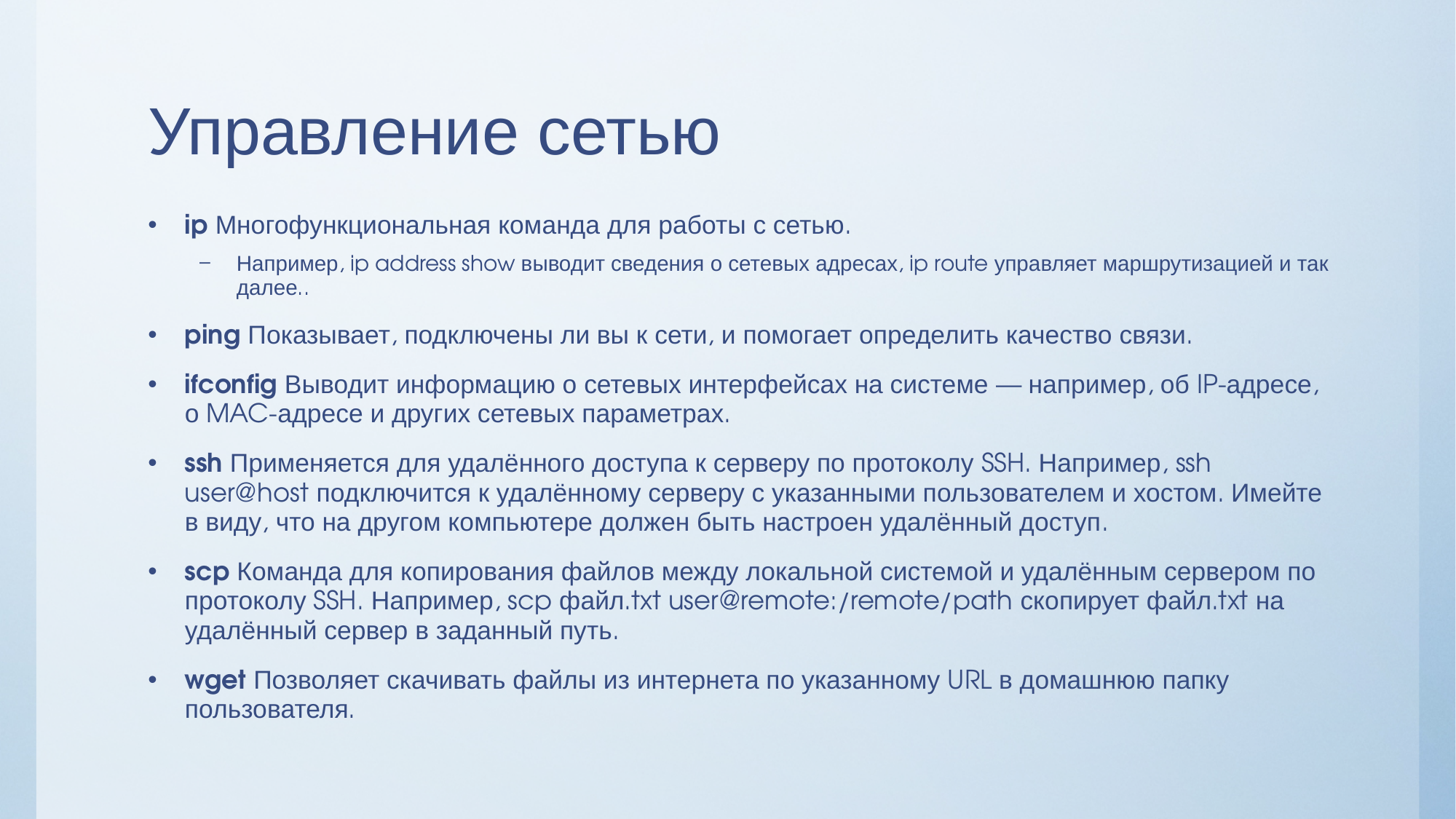

# Управление сетью
ip Многофункциональная команда для работы с сетью.
Например, ip address show выводит сведения о сетевых адресах, ip route управляет маршрутизацией и так далее..
ping Показывает, подключены ли вы к сети, и помогает определить качество связи.
ifconfig Выводит информацию о сетевых интерфейсах на системе — например, об IP‑адресе, о MAC‑адресе и других сетевых параметрах.
ssh Применяется для удалённого доступа к серверу по протоколу SSH. Например, ssh user@host подключится к удалённому серверу с указанными пользователем и хостом. Имейте в виду, что на другом компьютере должен быть настроен удалённый доступ.
scp Команда для копирования файлов между локальной системой и удалённым сервером по протоколу SSH. Например, scp файл.txt user@remote:/remote/path скопирует файл.txt на удалённый сервер в заданный путь.
wget Позволяет скачивать файлы из интернета по указанному URL в домашнюю папку пользователя.